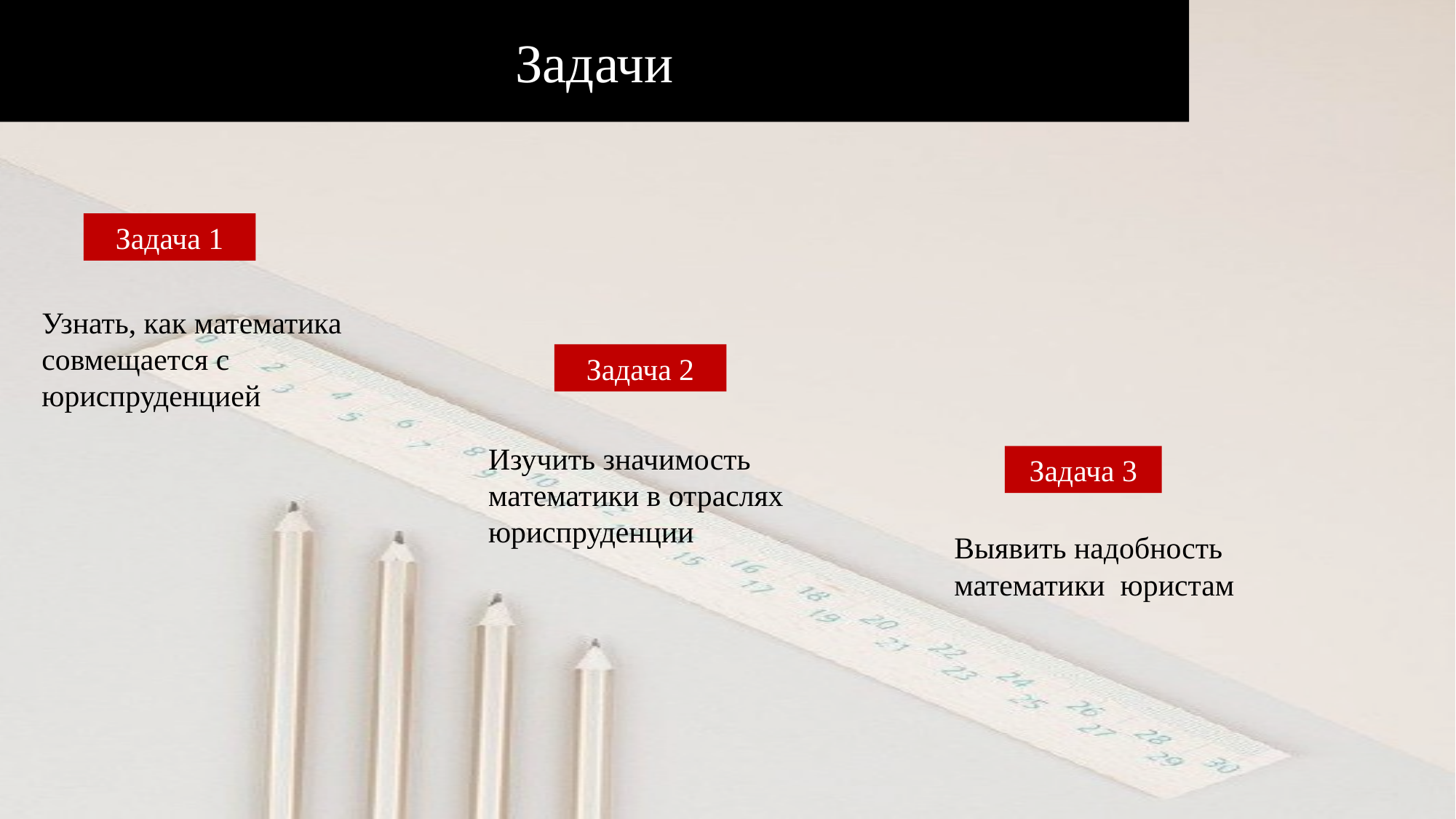

Задачи

Задача 1
Узнать, как математика совмещается с юриспруденцией
Задача 2
Изучить значимость математики в отраслях юриспруденции
Задача 3
Выявить надобность математики  юристам